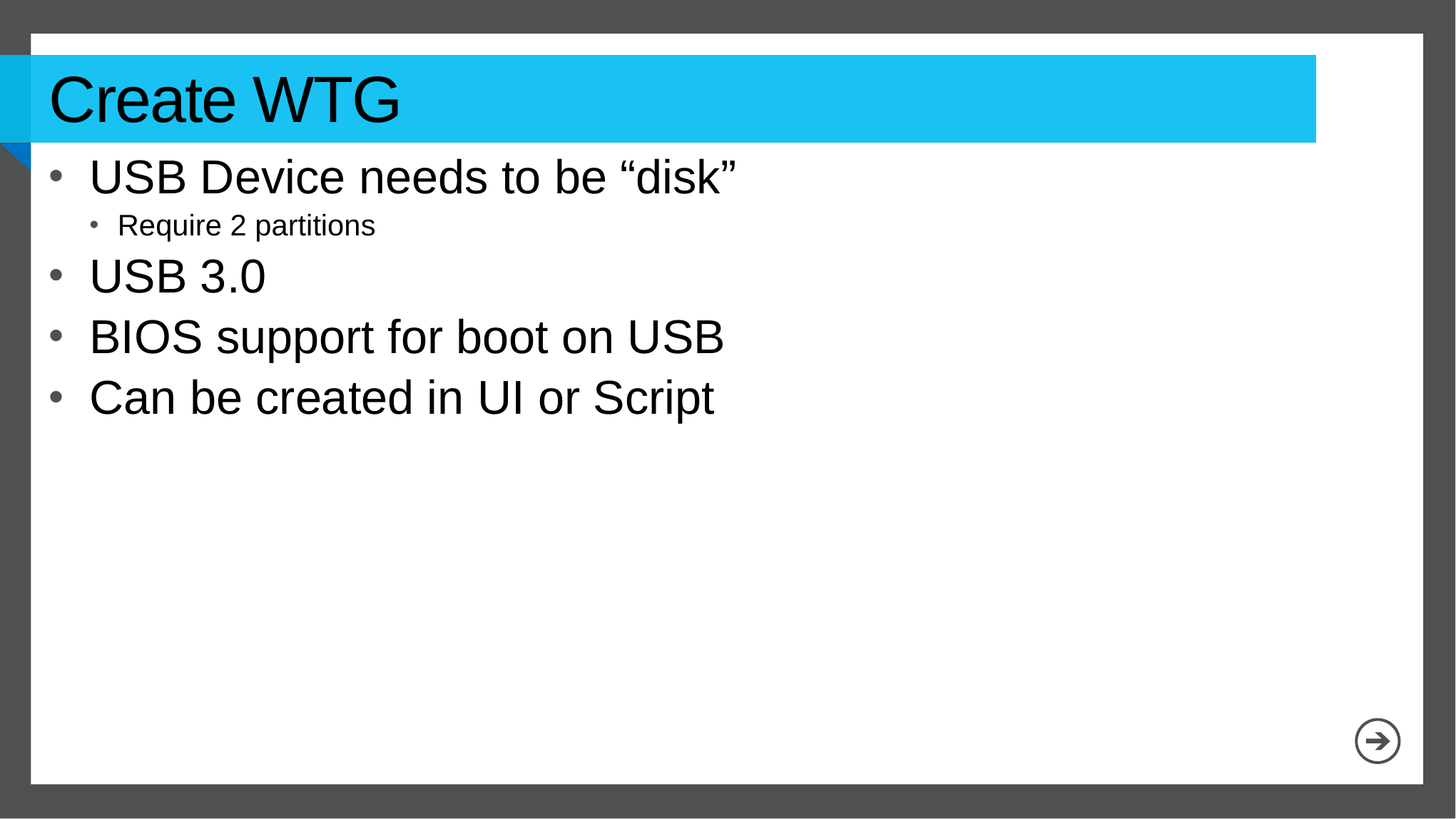

# Create WTG
USB Device needs to be “disk”
Require 2 partitions
USB 3.0
BIOS support for boot on USB
Can be created in UI or Script